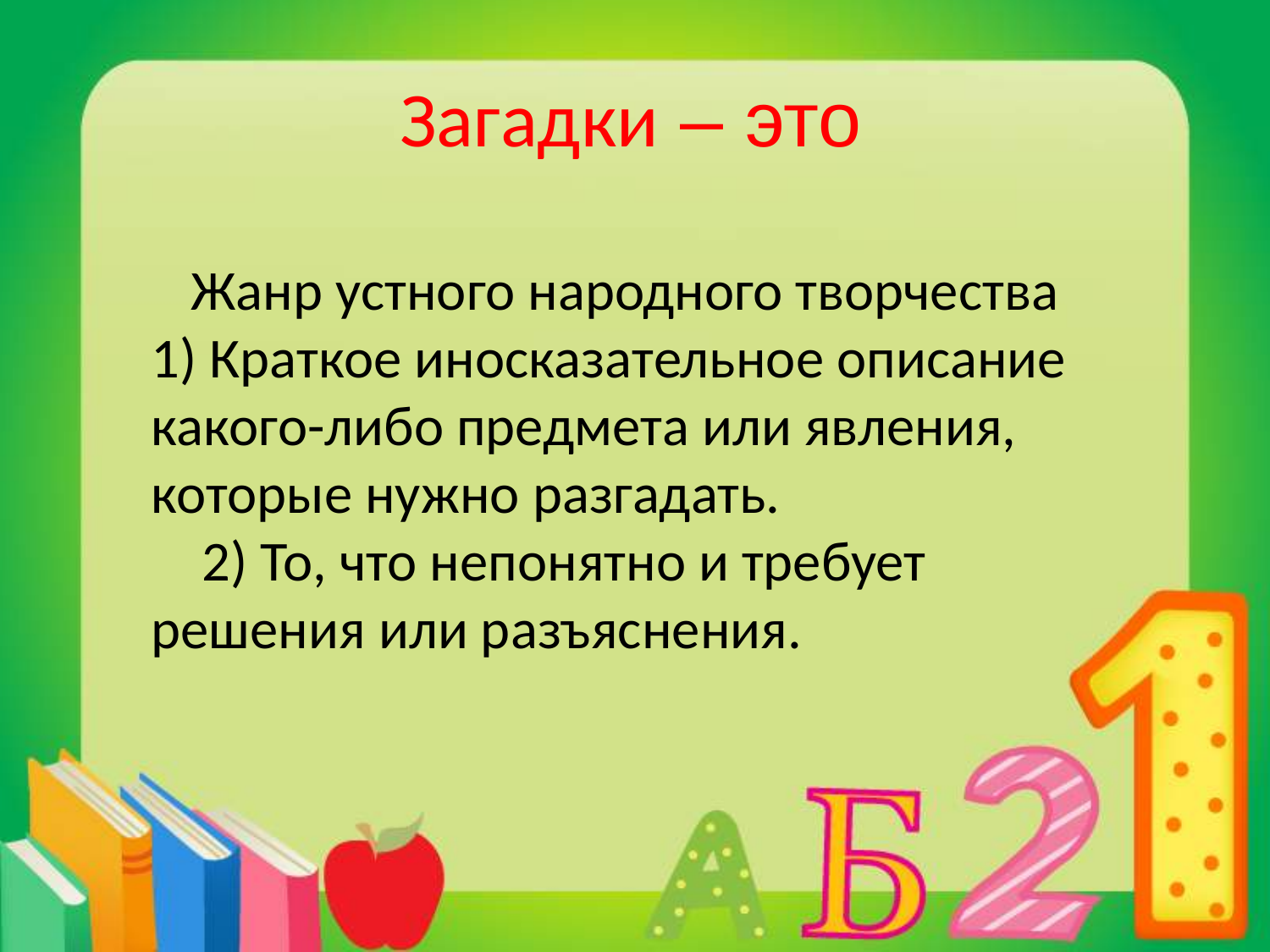

# Загадки – это
Жанр устного народного творчества
1) Краткое иносказательное описание какого-либо предмета или явления, которые нужно разгадать.
    2) То, что непонятно и требует решения или разъяснения.